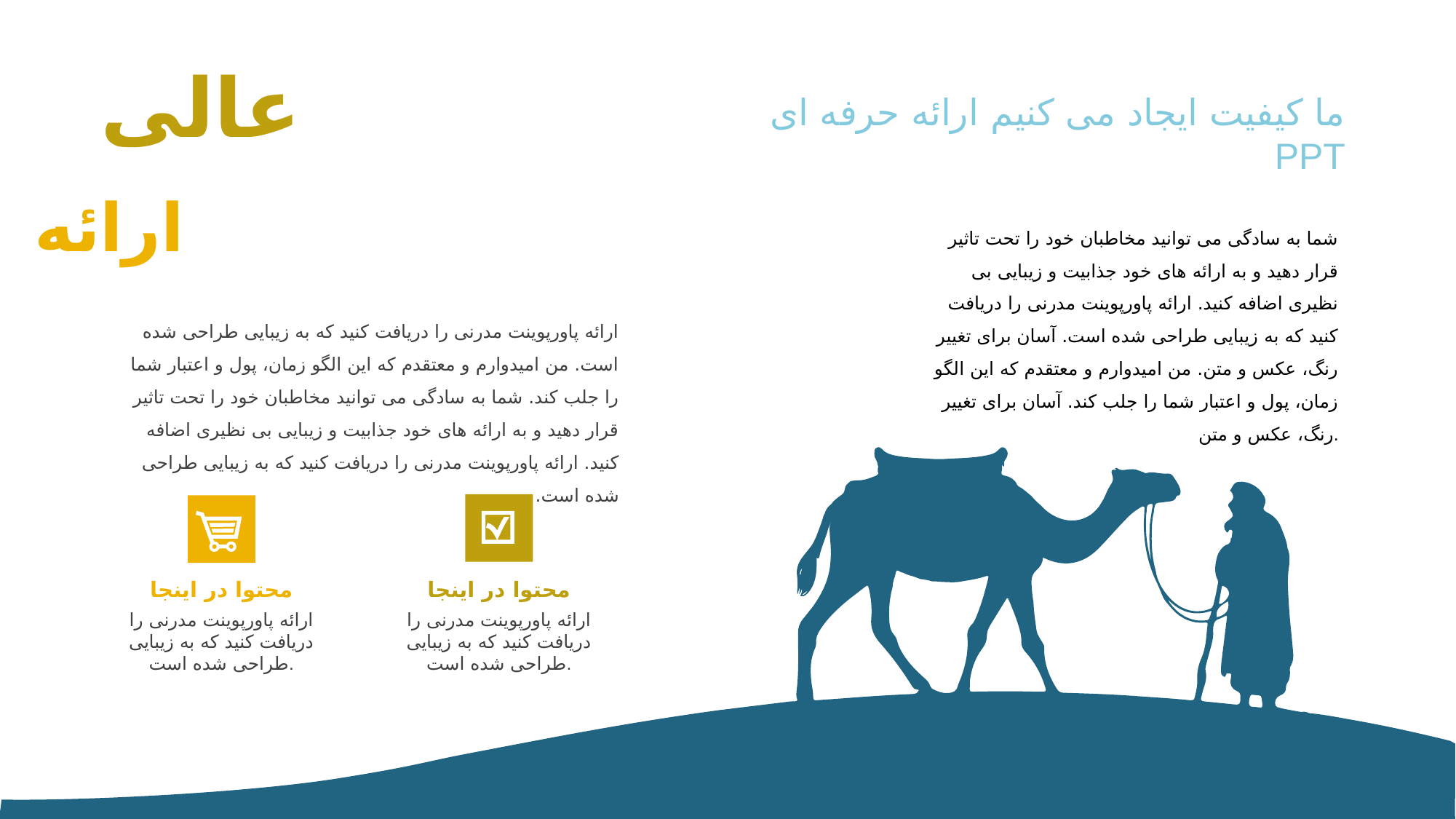

عالی
ما کیفیت ایجاد می کنیم ارائه حرفه ای PPT
ارائه
شما به سادگی می توانید مخاطبان خود را تحت تاثیر قرار دهید و به ارائه های خود جذابیت و زیبایی بی نظیری اضافه کنید. ارائه پاورپوینت مدرنی را دریافت کنید که به زیبایی طراحی شده است. آسان برای تغییر رنگ، عکس و متن. من امیدوارم و معتقدم که این الگو زمان، پول و اعتبار شما را جلب کند. آسان برای تغییر رنگ، عکس و متن.
ارائه پاورپوینت مدرنی را دریافت کنید که به زیبایی طراحی شده است. من امیدوارم و معتقدم که این الگو زمان، پول و اعتبار شما را جلب کند. شما به سادگی می توانید مخاطبان خود را تحت تاثیر قرار دهید و به ارائه های خود جذابیت و زیبایی بی نظیری اضافه کنید. ارائه پاورپوینت مدرنی را دریافت کنید که به زیبایی طراحی شده است.

محتوا در اینجا
ارائه پاورپوینت مدرنی را دریافت کنید که به زیبایی طراحی شده است.
محتوا در اینجا
ارائه پاورپوینت مدرنی را دریافت کنید که به زیبایی طراحی شده است.